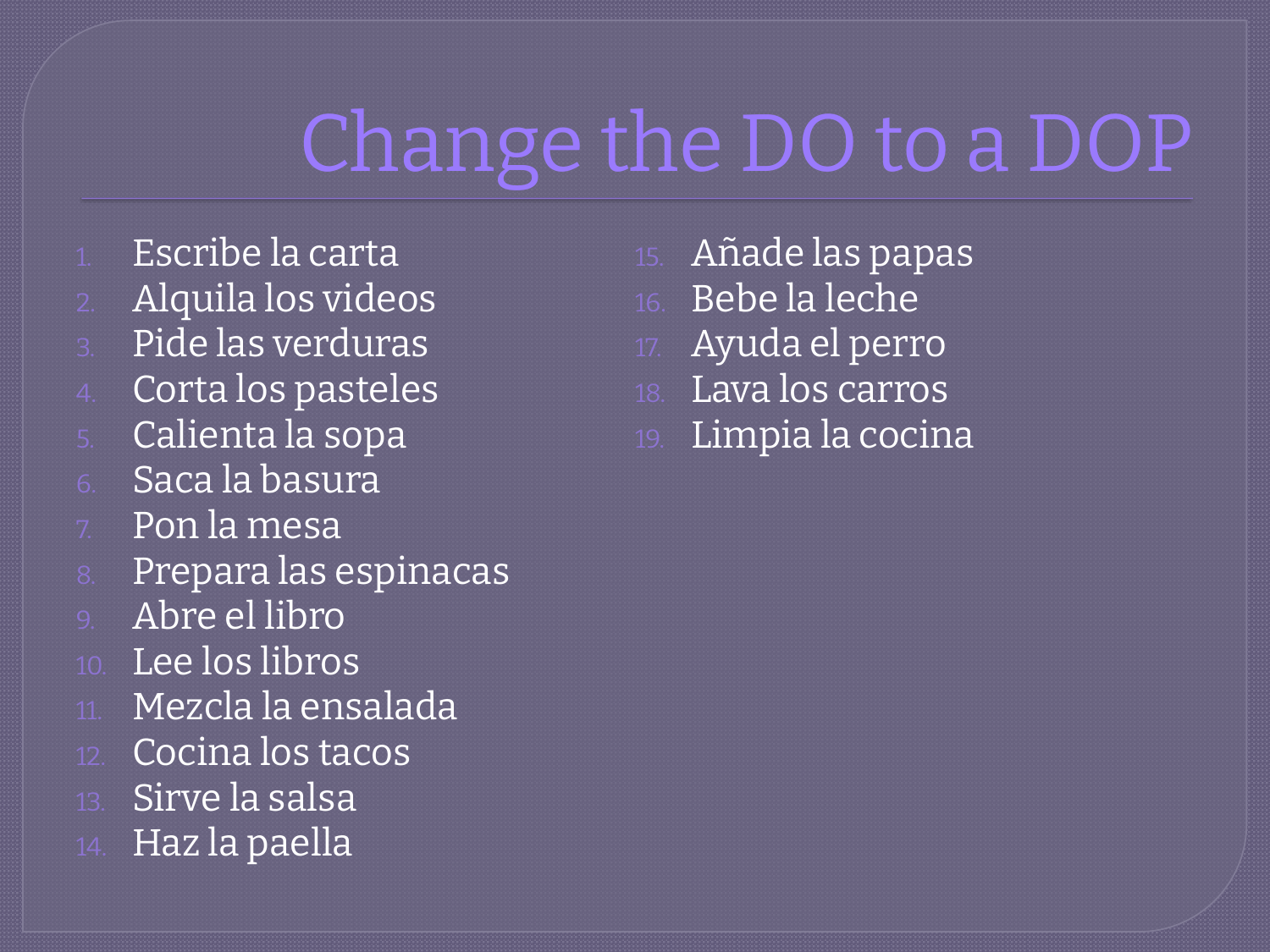

# Change the DO to a DOP
Escribe la carta
Alquila los videos
Pide las verduras
Corta los pasteles
Calienta la sopa
Saca la basura
Pon la mesa
Prepara las espinacas
Abre el libro
Lee los libros
Mezcla la ensalada
Cocina los tacos
Sirve la salsa
Haz la paella
Añade las papas
Bebe la leche
Ayuda el perro
Lava los carros
Limpia la cocina